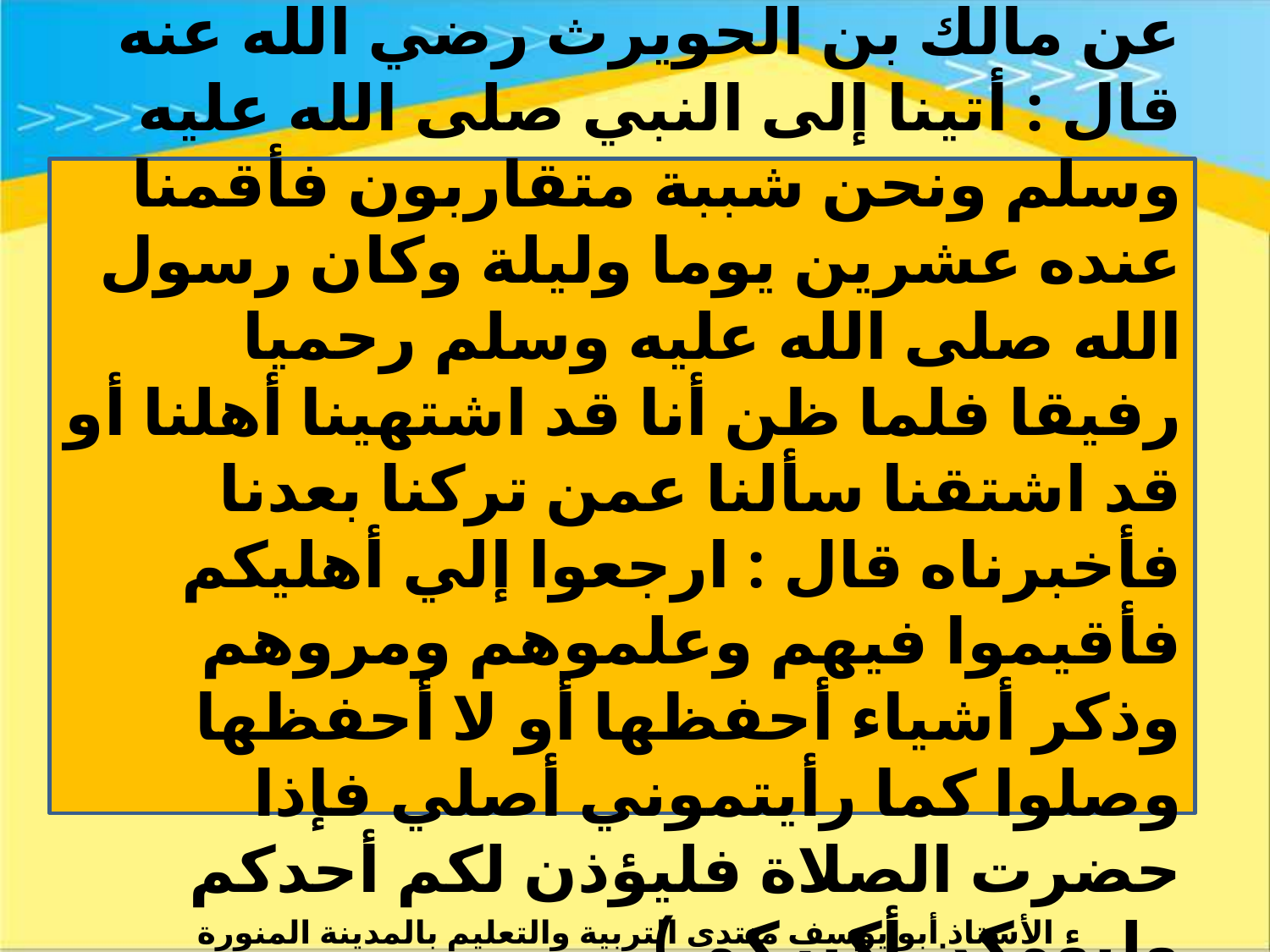

عن مالك بن الحويرث رضي الله عنه قال : أتينا إلى النبي صلى الله عليه وسلم ونحن شببة متقاربون فأقمنا عنده عشرين يوما وليلة وكان رسول الله صلى الله عليه وسلم رحميا رفيقا فلما ظن أنا قد اشتهينا أهلنا أو قد اشتقنا سألنا عمن تركنا بعدنا فأخبرناه قال : ارجعوا إلي أهليكم فأقيموا فيهم وعلموهم ومروهم وذكر أشياء أحفظها أو لا أحفظها وصلوا كما رأيتموني أصلي فإذا حضرت الصلاة فليؤذن لكم أحدكم وليؤمكن أكبركم )
الأستاذ أبو يوسف منتدى التربية والتعليم بالمدينة المنورة